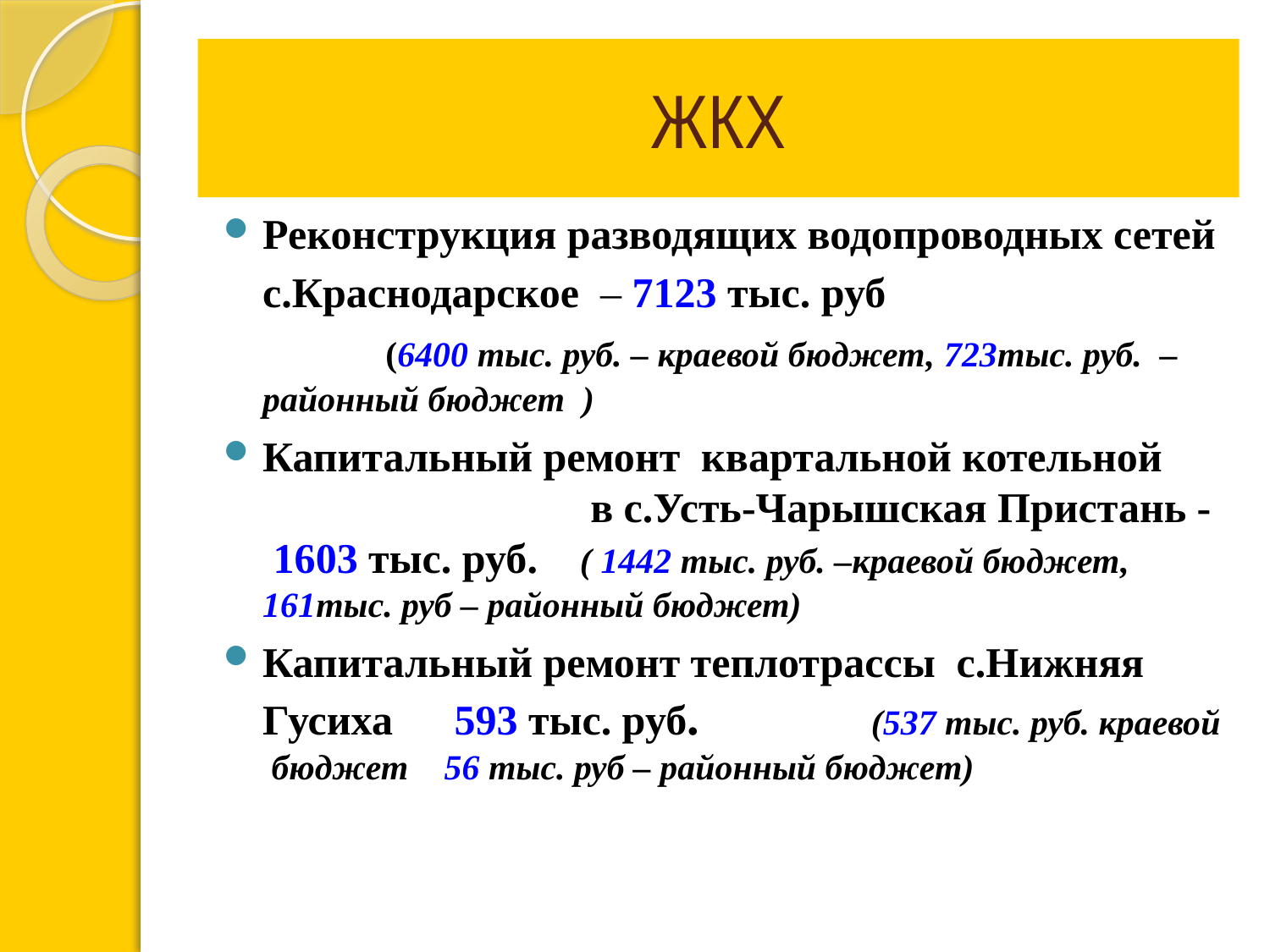

#
ЖКХ
Реконструкция разводящих водопроводных сетей  с.Краснодарское  – 7123 тыс. руб                                      (6400 тыс. руб. – краевой бюджет, 723тыс. руб.  – районный бюджет  )
Капитальный ремонт  квартальной котельной                                      в с.Усть-Чарышская Пристань -   1603 тыс. руб.    ( 1442 тыс. руб. –краевой бюджет, 161тыс. руб – районный бюджет)
Капитальный ремонт теплотрассы  с.Нижняя Гусиха     593 тыс. руб.              (537 тыс. руб. краевой  бюджет    56 тыс. руб – районный бюджет)